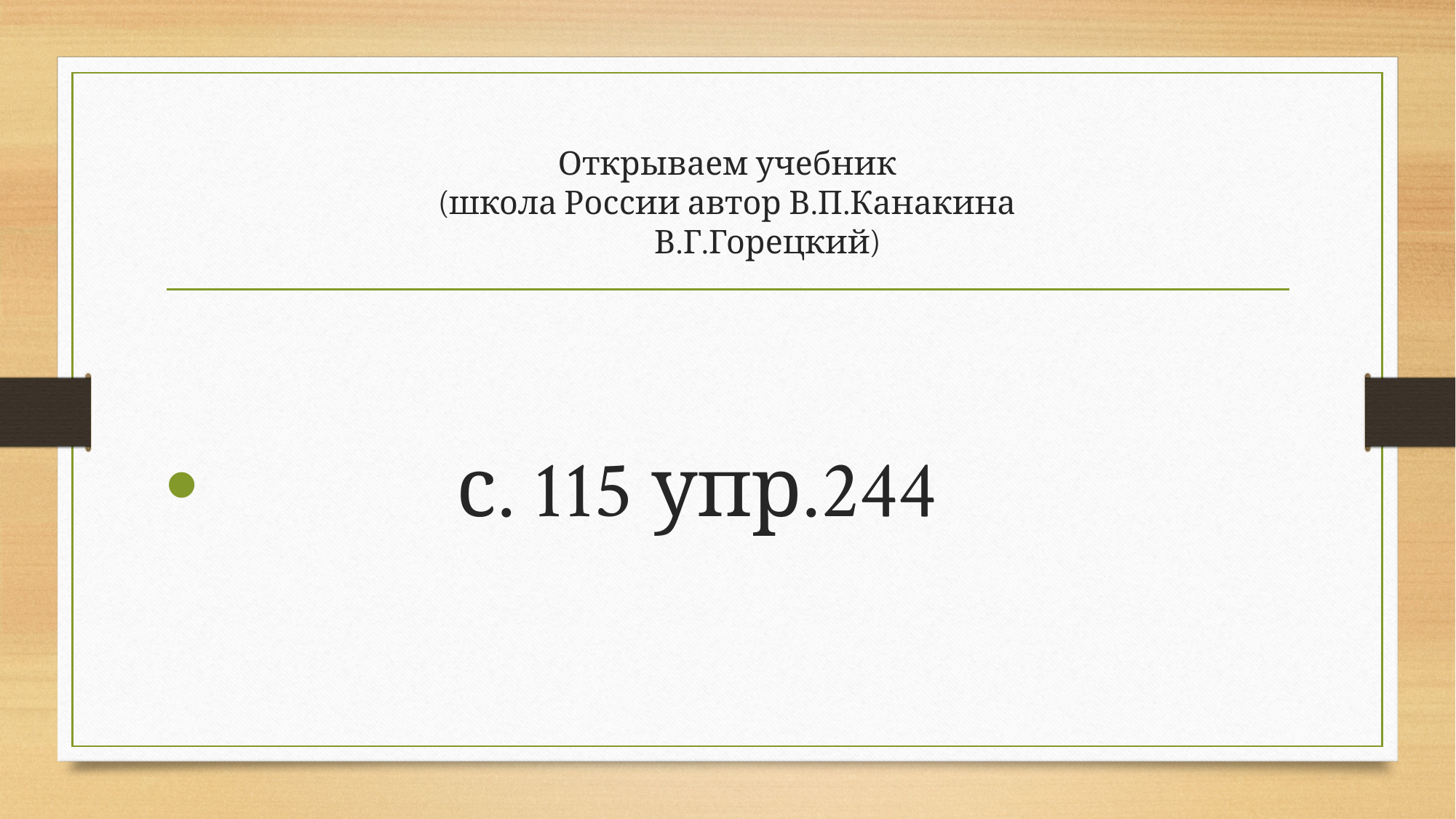

# Открываем учебник (школа России автор В.П.Канакина В.Г.Горецкий)

              с. 115 упр.244